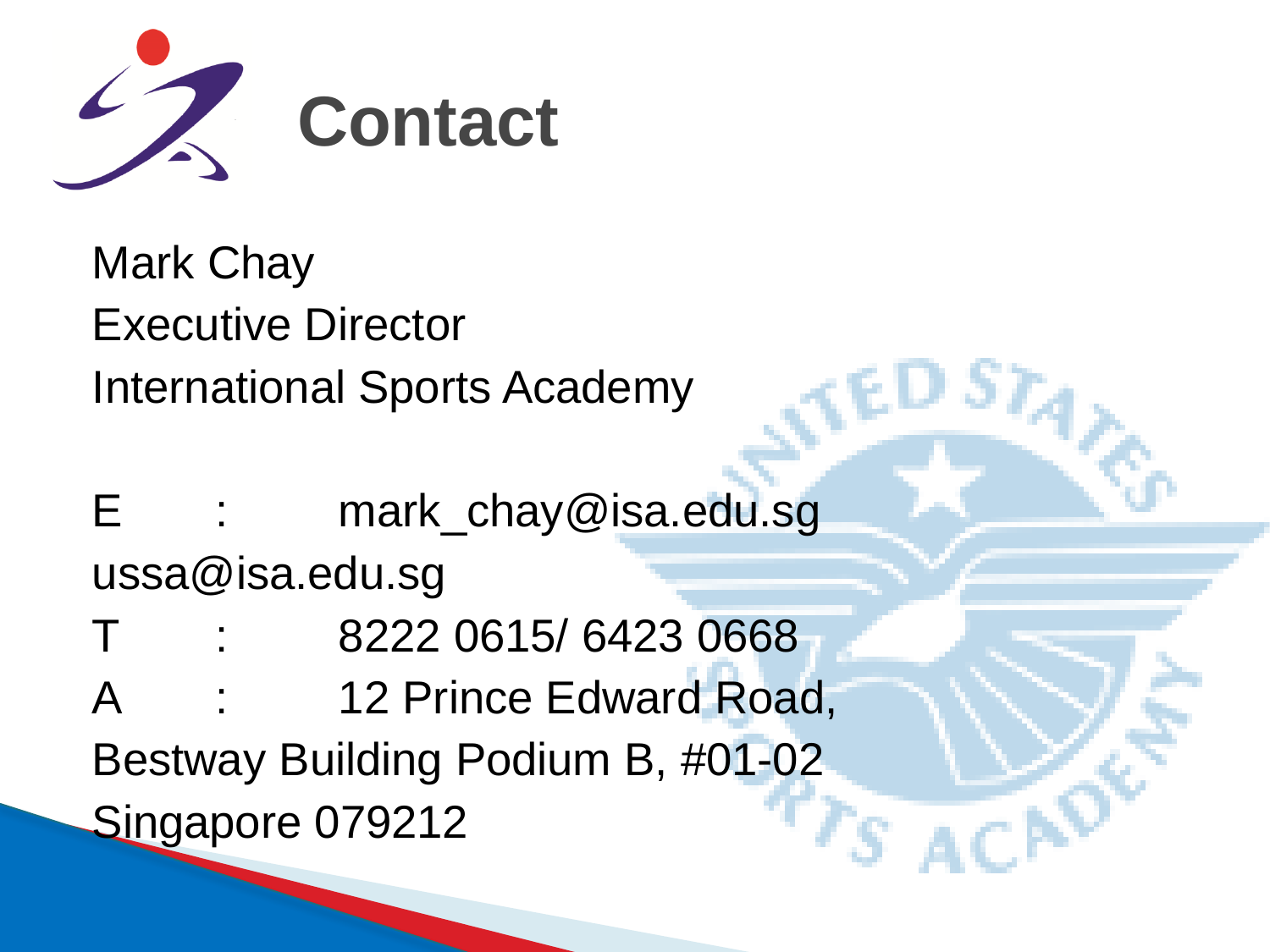

# Contact
Mark Chay
Executive Director
International Sports Academy

E	:	mark_chay@isa.edu.sg
		ussa@isa.edu.sg
T	:	8222 0615/ 6423 0668
A	:	12 Prince Edward Road,
		Bestway Building Podium B, #01-02
		Singapore 079212